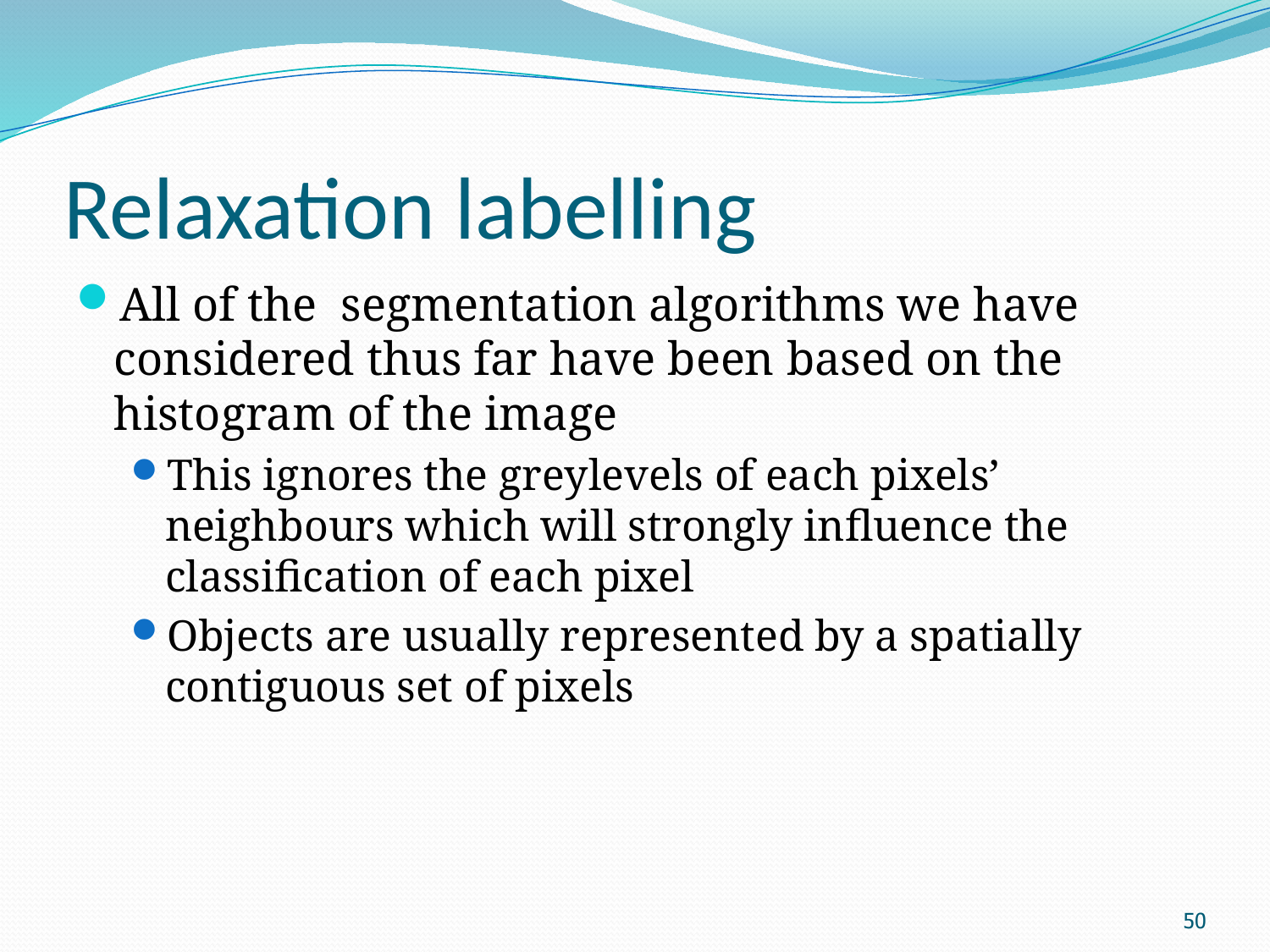

# Relaxation labelling
All of the  segmentation algorithms we have considered thus far have been based on the histogram of the image
This ignores the greylevels of each pixels’ neighbours which will strongly influence the classification of each pixel
Objects are usually represented by a spatially contiguous set of pixels
50